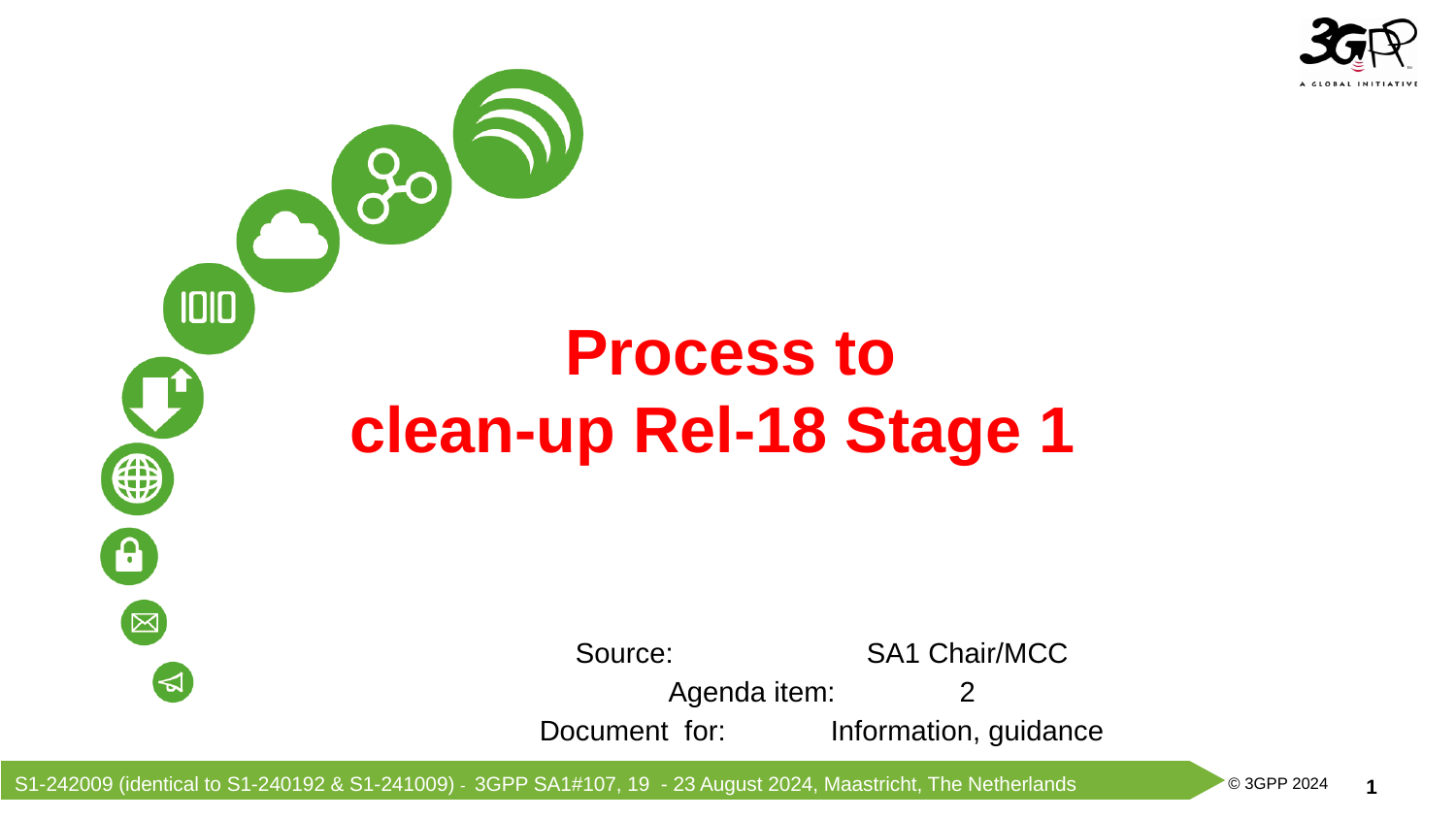

Process to
clean-up Rel-18 Stage 1
Source: 		SA1 Chair/MCC
Agenda item: 	2
Document  for:	Information, guidance
S1-242009 (identical to S1-240192 & S1-241009) -  3GPP SA1#107, 19  - 23 August 2024, Maastricht, The Netherlands

© 3GPP 2024